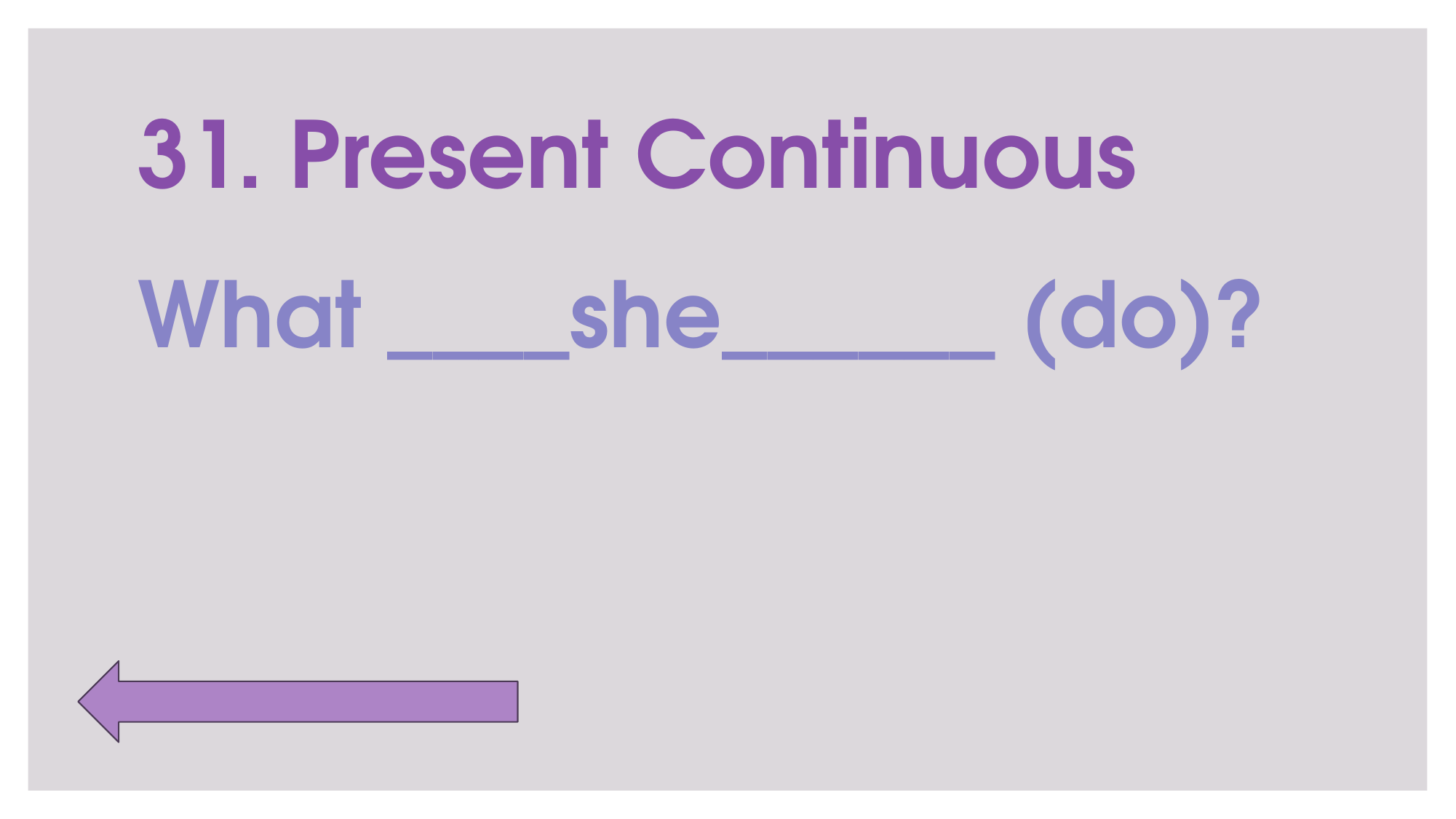

# 31. Present Continuous
What ____she______ (do)?